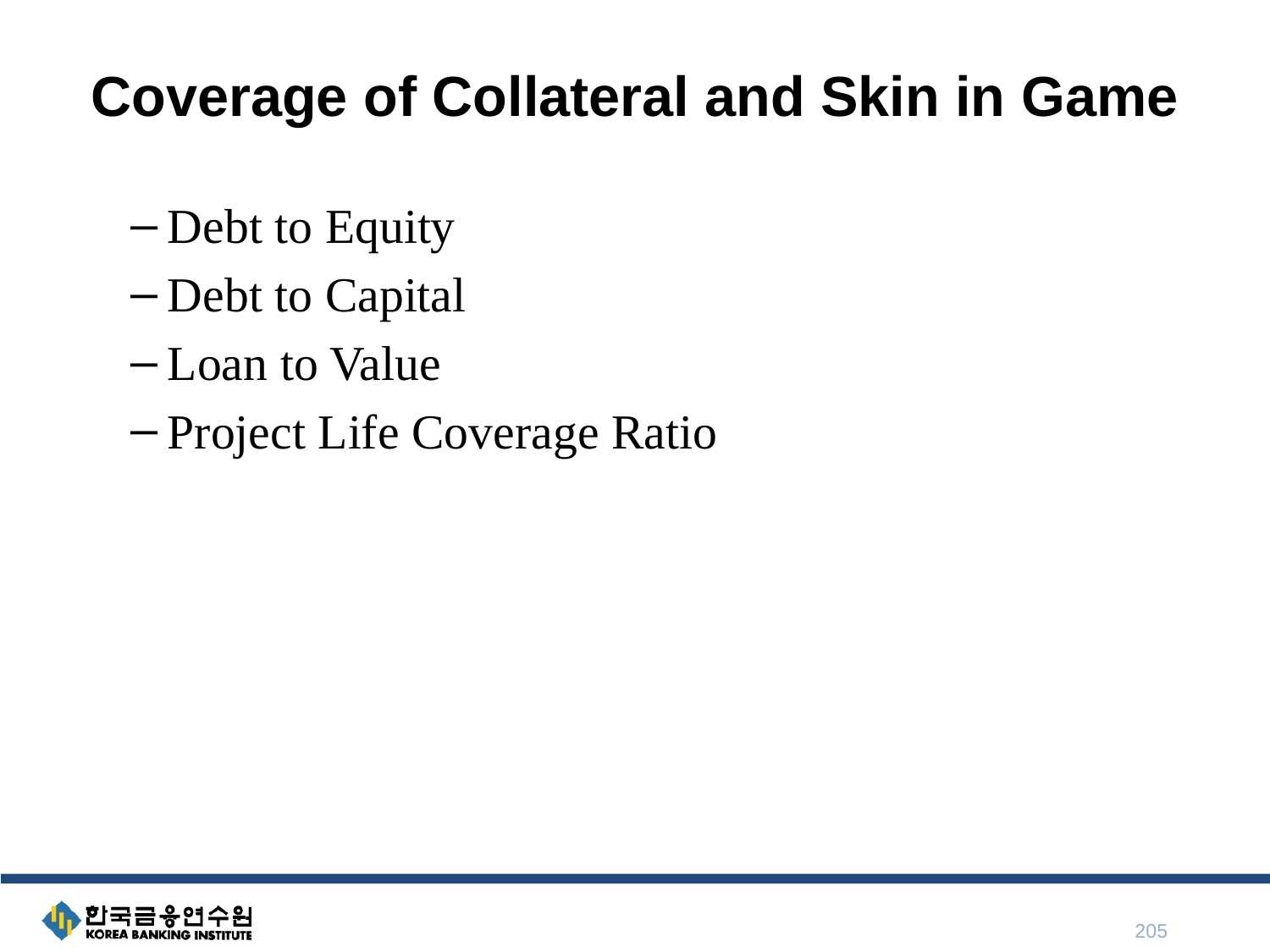

# Coverage of Collateral and Skin in Game
Debt to Equity
Debt to Capital
Loan to Value
Project Life Coverage Ratio
205